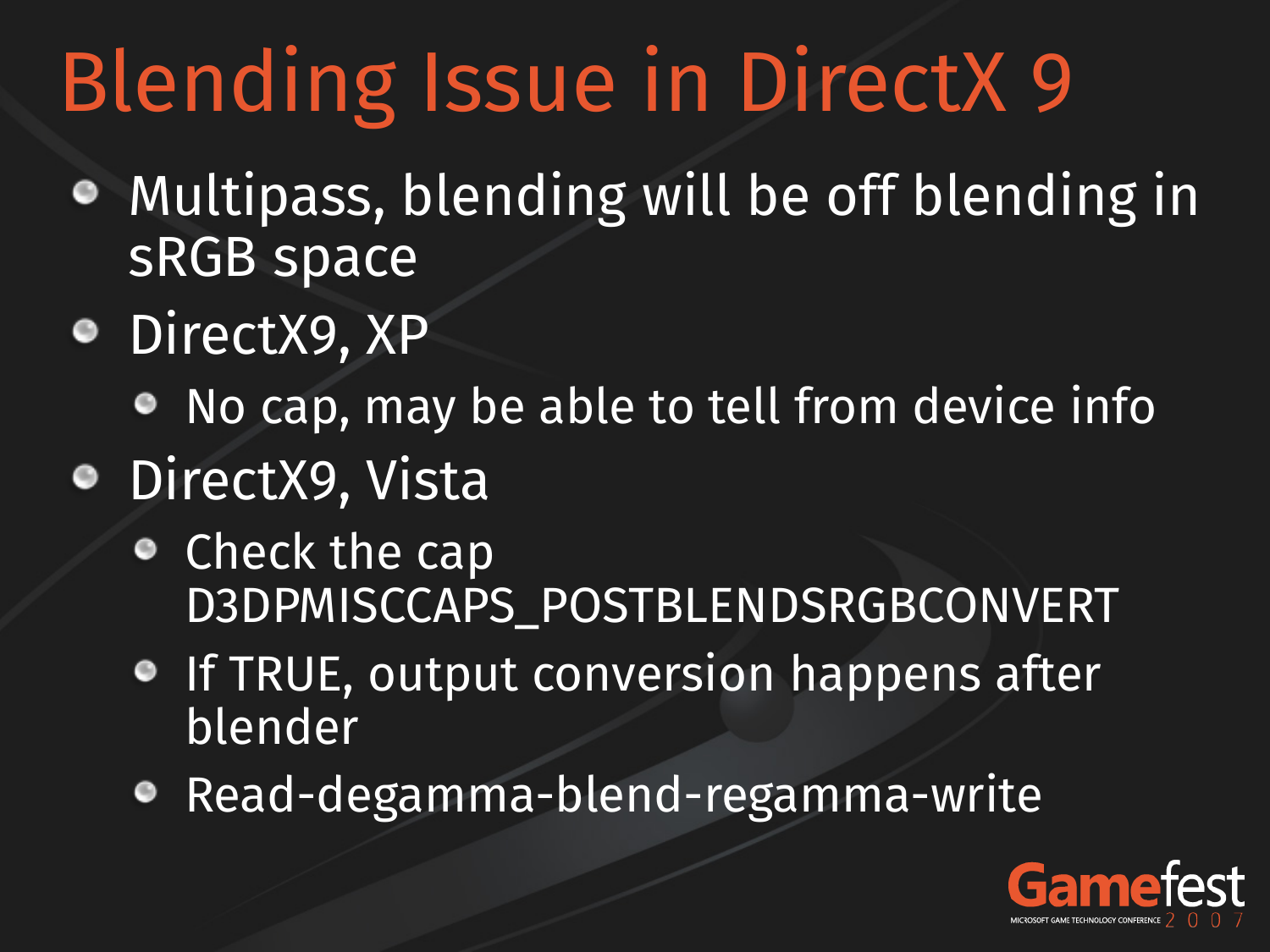

# Blending Issue in DirectX 9
Multipass, blending will be off blending in sRGB space
DirectX9, XP
No cap, may be able to tell from device info
DirectX9, Vista
Check the cap D3DPMISCCAPS_POSTBLENDSRGBCONVERT
If TRUE, output conversion happens after blender
Read-degamma-blend-regamma-write